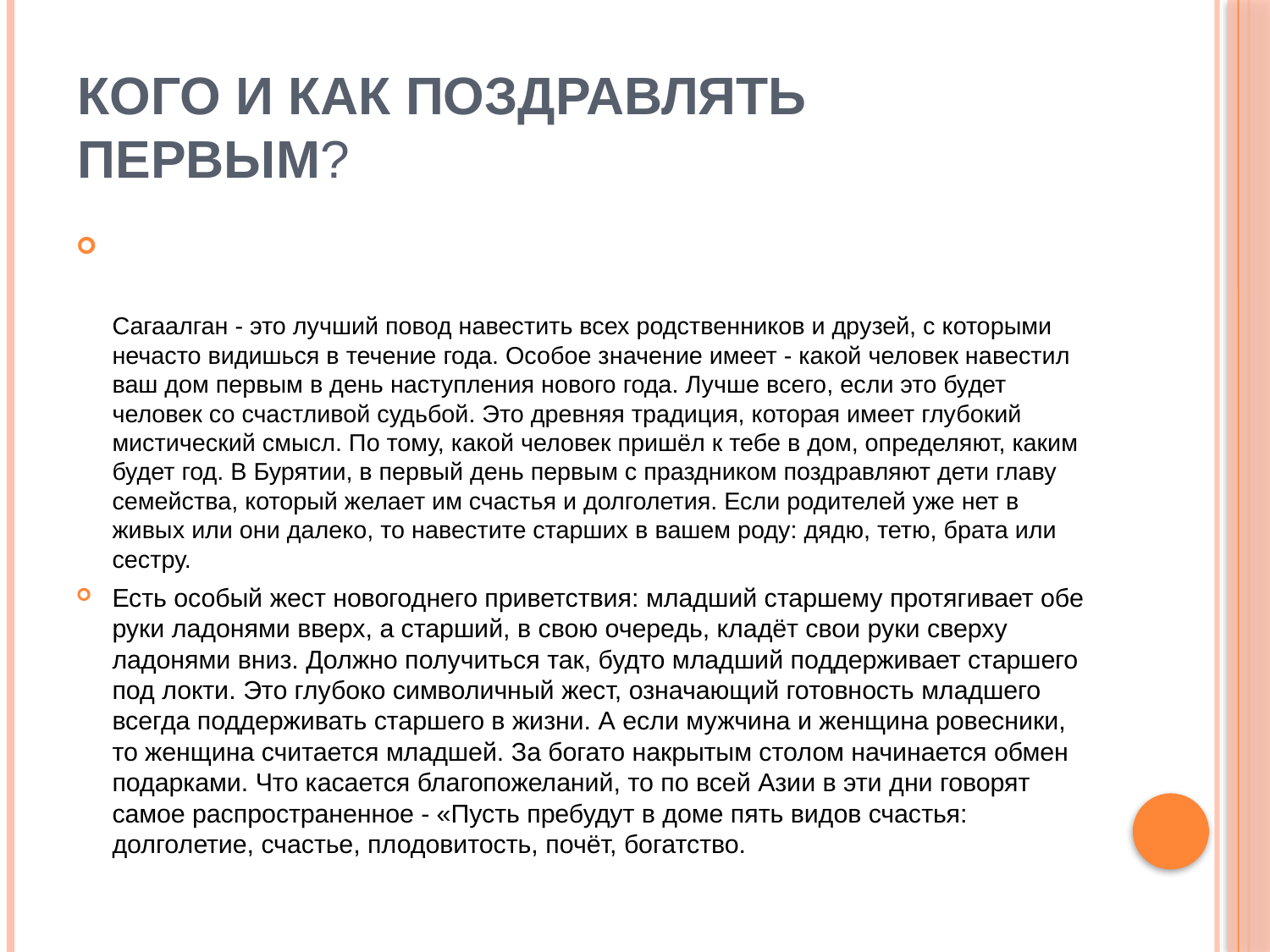

# Кого и как поздравлять первым?
Сагаалган - это лучший повод навестить всех родственников и друзей, с которыми нечасто видишься в течение года. Особое значение имеет - какой человек навестил ваш дом первым в день наступления нового года. Лучше всего, если это будет человек со счастливой судьбой. Это древняя традиция, которая имеет глубокий мистический смысл. По тому, какой человек пришёл к тебе в дом, определяют, каким будет год. В Бурятии, в первый день первым с праздником поздравляют дети главу семейства, который желает им счастья и долголетия. Если родителей уже нет в живых или они далеко, то навестите старших в вашем роду: дядю, тетю, брата или сестру.
Есть особый жест новогоднего приветствия: младший старшему протягивает обе руки ладонями вверх, а старший, в свою очередь, кладёт свои руки сверху ладонями вниз. Должно получиться так, будто младший поддерживает старшего под локти. Это глубоко символичный жест, означающий готовность младшего всегда поддерживать старшего в жизни. А если мужчина и женщина ровесники, то женщина считается младшей. За богато накрытым столом начинается обмен подарками. Что касается благопожеланий, то по всей Азии в эти дни говорят самое распространенное - «Пусть пребудут в доме пять видов счастья: долголетие, счастье, плодовитость, почёт, богатство.